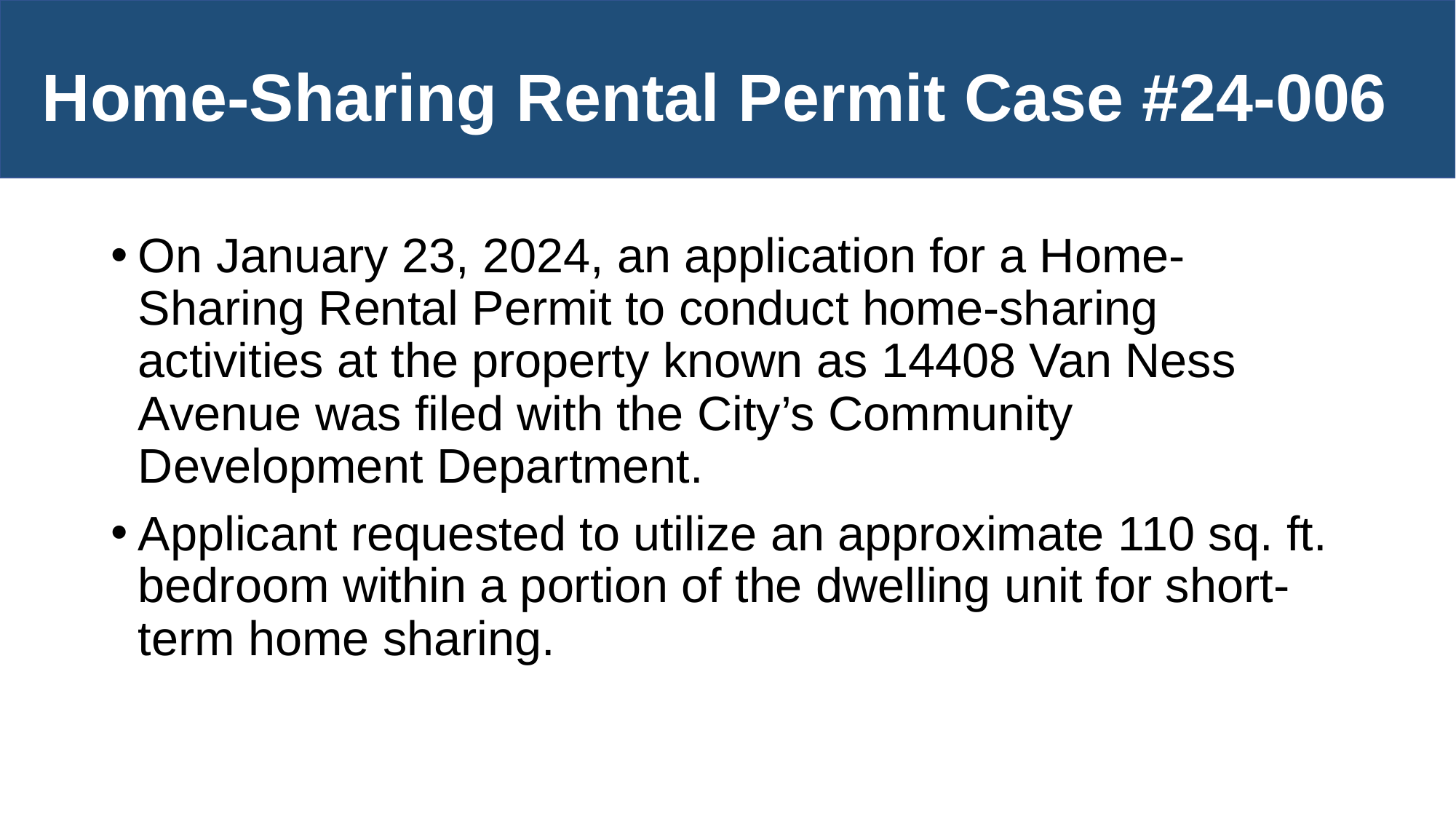

# Home-Sharing Rental Permit Case #24-006
On January 23, 2024, an application for a Home-Sharing Rental Permit to conduct home-sharing activities at the property known as 14408 Van Ness Avenue was filed with the City’s Community Development Department.
Applicant requested to utilize an approximate 110 sq. ft. bedroom within a portion of the dwelling unit for short-term home sharing.